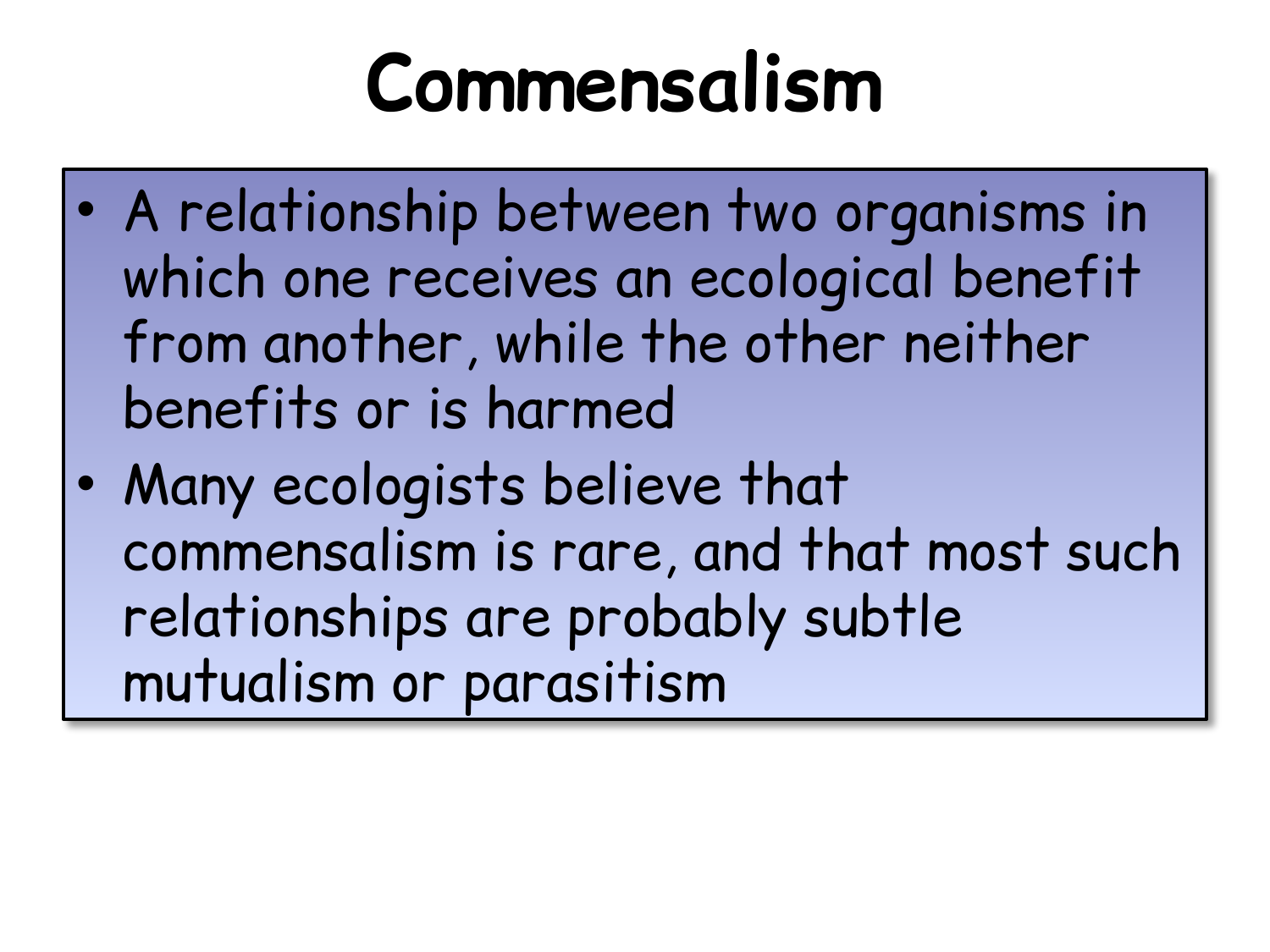

# Commensalism
A relationship between two organisms in which one receives an ecological benefit from another, while the other neither benefits or is harmed
Many ecologists believe that commensalism is rare, and that most such relationships are probably subtle mutualism or parasitism